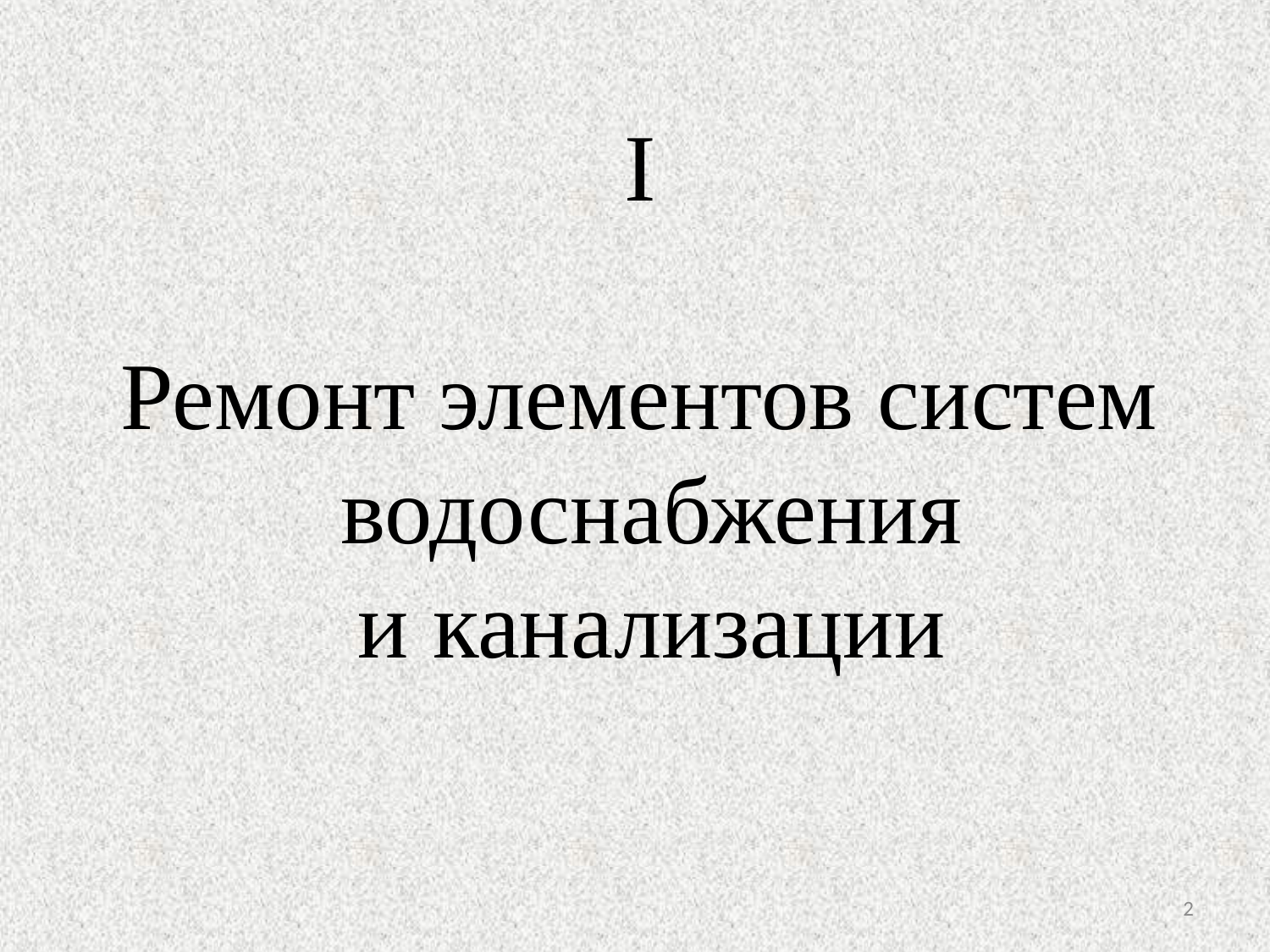

I

Ремонт элементов систем
 водоснабжения
 и канализации
2